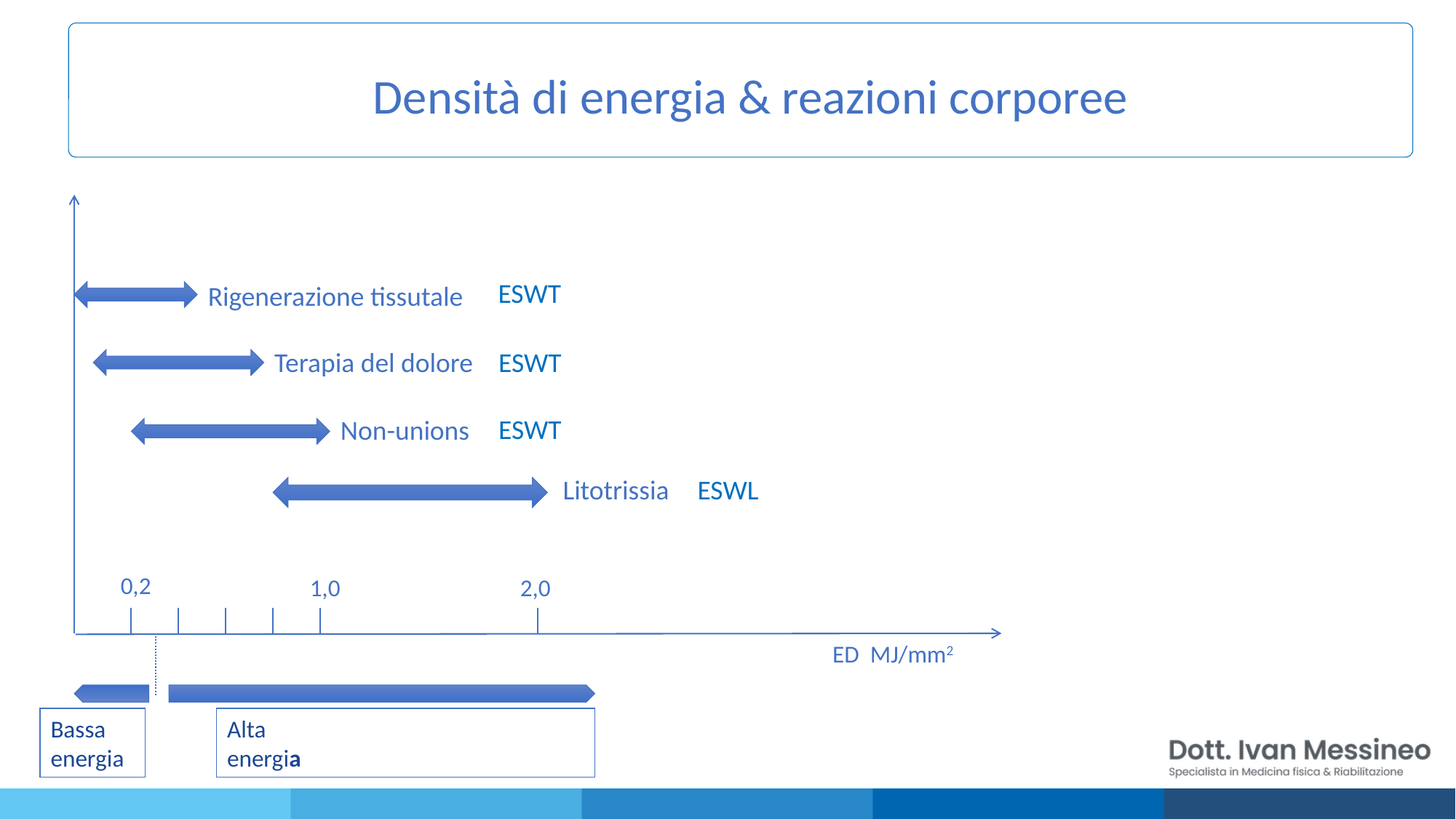

Densità di energia & reazioni corporee
ESWT
Rigenerazione tissutale

Terapia del dolore
ESWT

ESWT
Non-unions

ESWL
Litotrissia

0,2
1,0
2,0
ED  MJ/mm2

Bassa
energia
Alta
energia